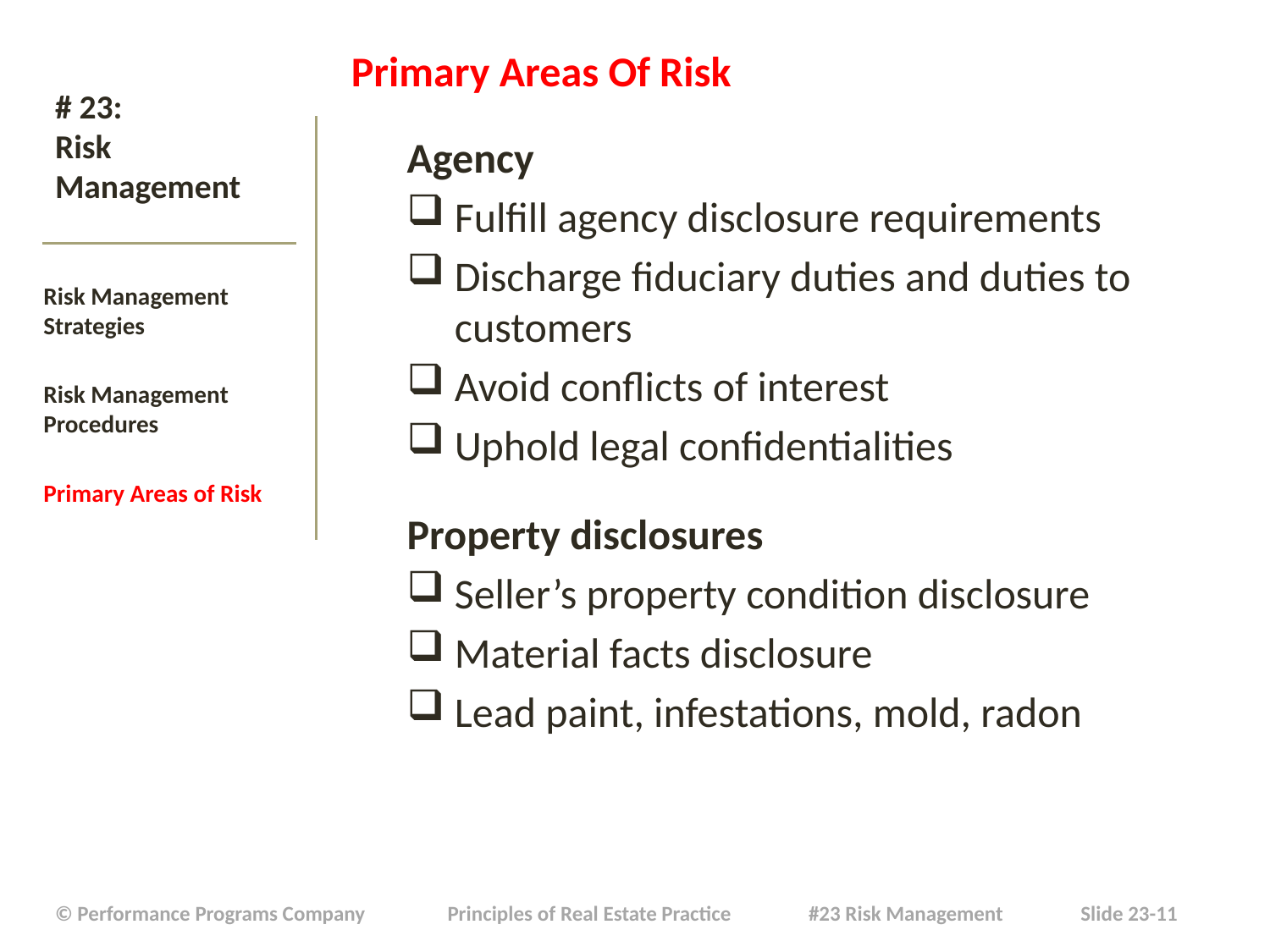

Primary Areas Of Risk

Agency
Fulfill agency disclosure requirements
Discharge fiduciary duties and duties to customers
Avoid conflicts of interest
Uphold legal confidentialities

Property disclosures
Seller’s property condition disclosure
Material facts disclosure
Lead paint, infestations, mold, radon

# # 23: Risk Management

Risk Management Strategies

Risk Management Procedures

Primary Areas of Risk

| © Performance Programs Company Principles of Real Estate Practice #23 Risk Management Slide 23-11 |
| --- |